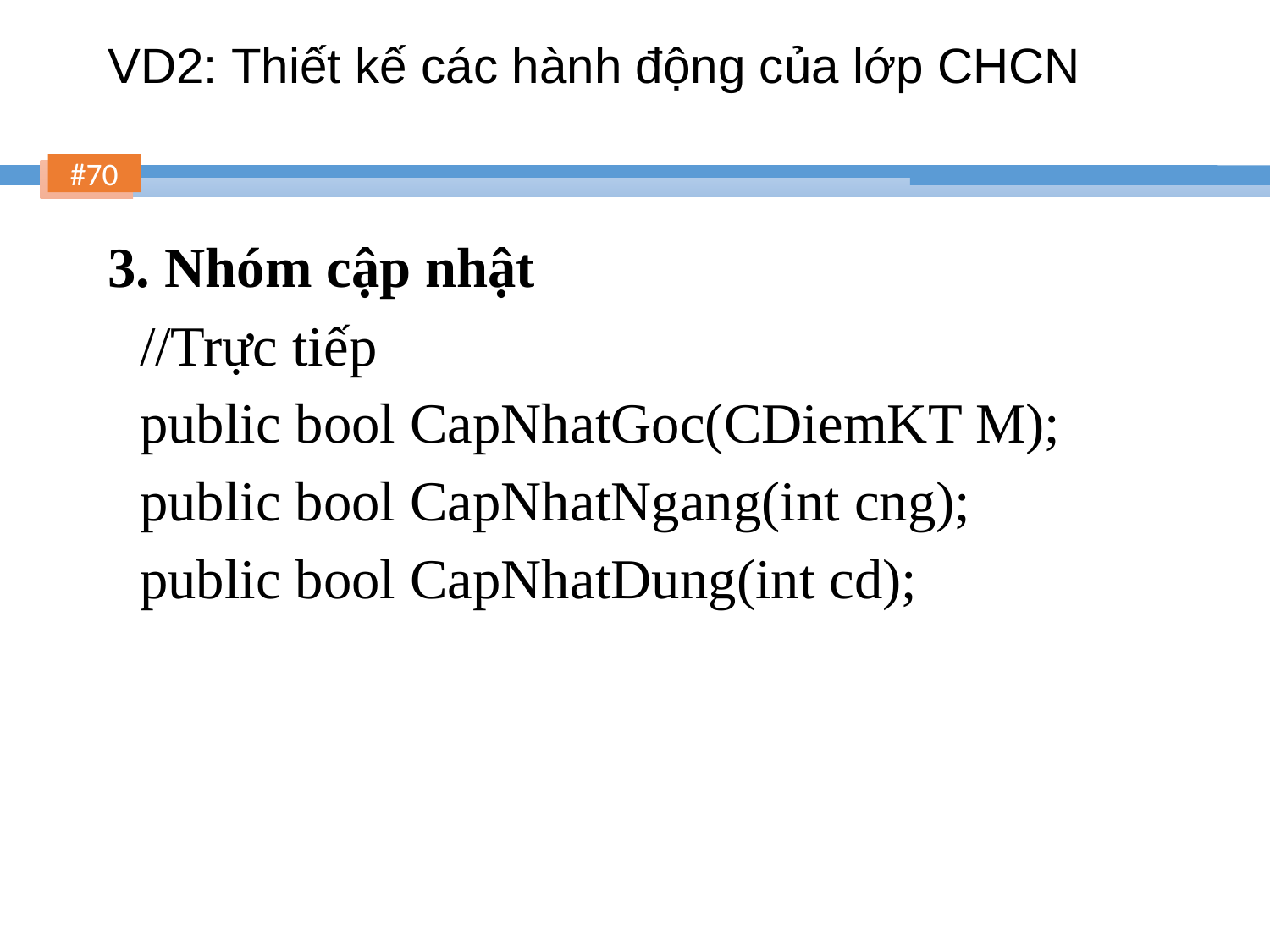

# VD2: Thiết kế các hành động của lớp CHCN
3. Nhóm cập nhật
	//Trực tiếp
	public bool CapNhatGoc(CDiemKT M);
	public bool CapNhatNgang(int cng);
	public bool CapNhatDung(int cd);

70